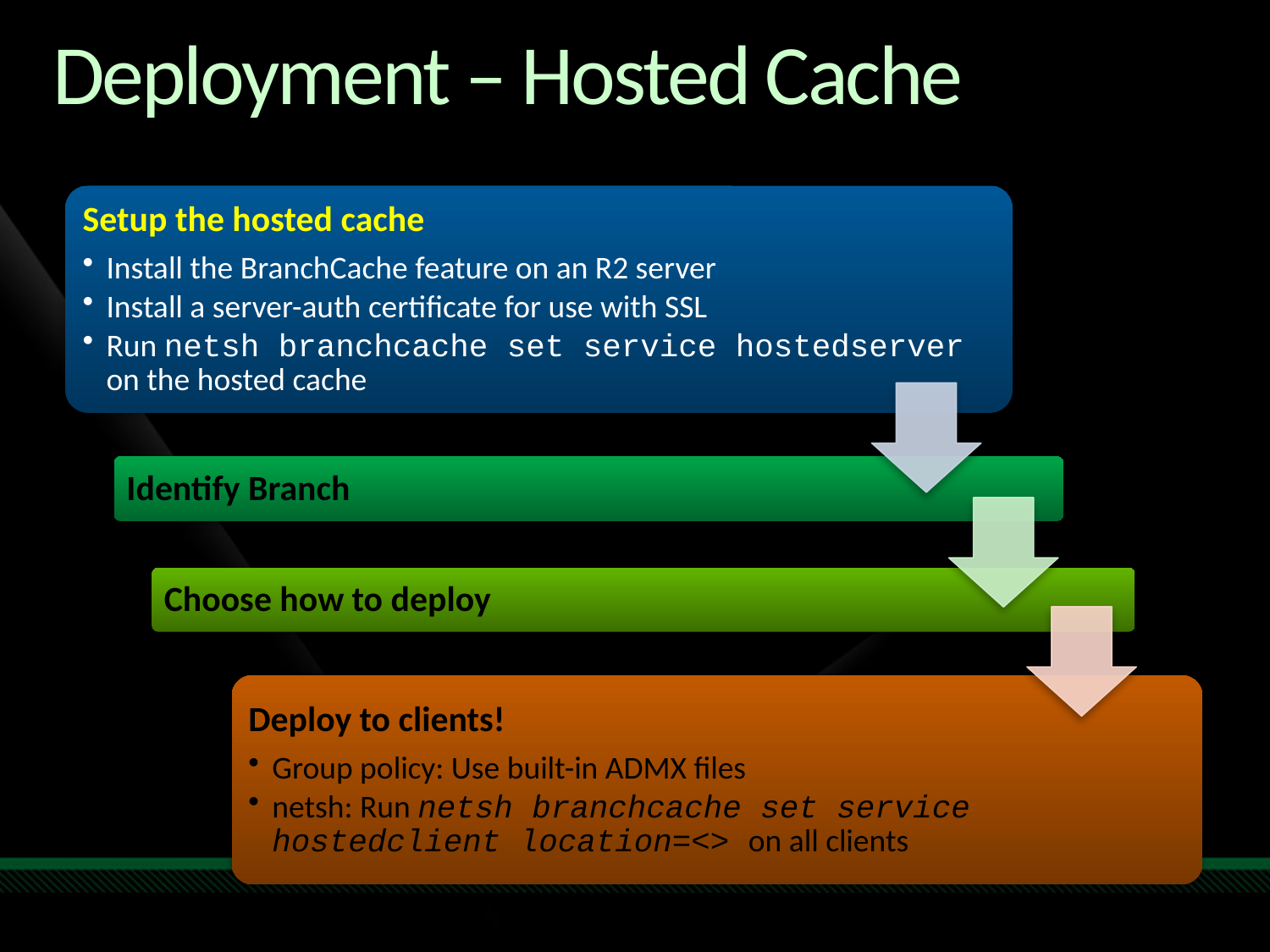

# Deployment – Hosted Cache
Setup the hosted cache
Install the BranchCache feature on an R2 server
Install a server-auth certificate for use with SSL
Run netsh branchcache set service hostedserver on the hosted cache
Identify Branch
Choose how to deploy
Deploy to clients!
Group policy: Use built-in ADMX files
netsh: Run netsh branchcache set service hostedclient location=<> on all clients